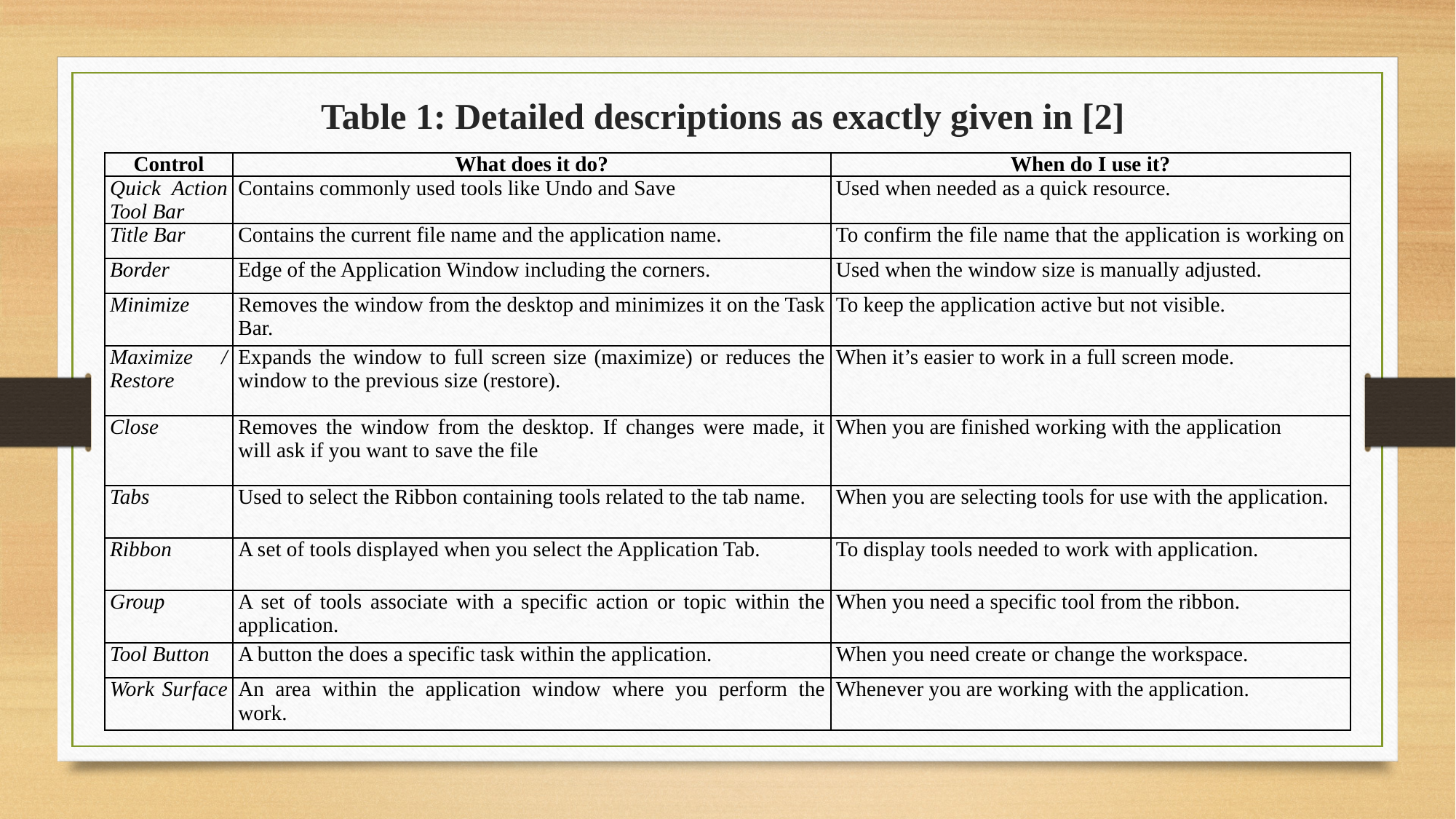

Table 1: Detailed descriptions as exactly given in [2]

| Control | What does it do? | When do I use it? |
| --- | --- | --- |
| Quick Action Tool Bar | Contains commonly used tools like Undo and Save | Used when needed as a quick resource. |
| Title Bar | Contains the current file name and the application name. | To confirm the file name that the application is working on |
| Border | Edge of the Application Window including the corners. | Used when the window size is manually adjusted. |
| Minimize | Removes the window from the desktop and minimizes it on the Task Bar. | To keep the application active but not visible. |
| Maximize / Restore | Expands the window to full screen size (maximize) or reduces the window to the previous size (restore). | When it’s easier to work in a full screen mode. |
| Close | Removes the window from the desktop. If changes were made, it will ask if you want to save the file | When you are finished working with the application |
| Tabs | Used to select the Ribbon containing tools related to the tab name. | When you are selecting tools for use with the application. |
| Ribbon | A set of tools displayed when you select the Application Tab. | To display tools needed to work with application. |
| Group | A set of tools associate with a specific action or topic within the application. | When you need a specific tool from the ribbon. |
| Tool Button | A button the does a specific task within the application. | When you need create or change the workspace. |
| Work Surface | An area within the application window where you perform the work. | Whenever you are working with the application. |